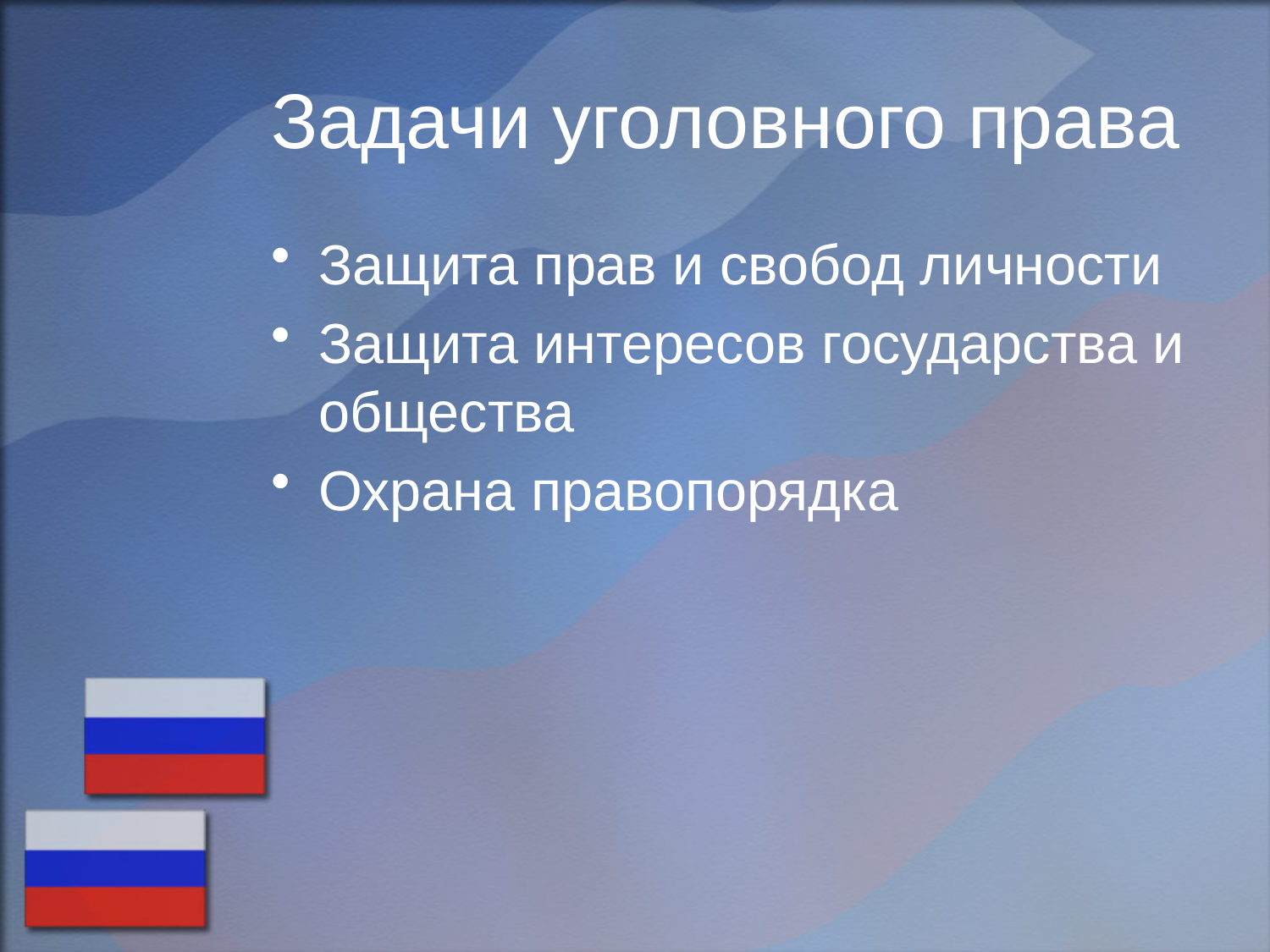

# Задачи уголовного права
Защита прав и свобод личности
Защита интересов государства и общества
Охрана правопорядка